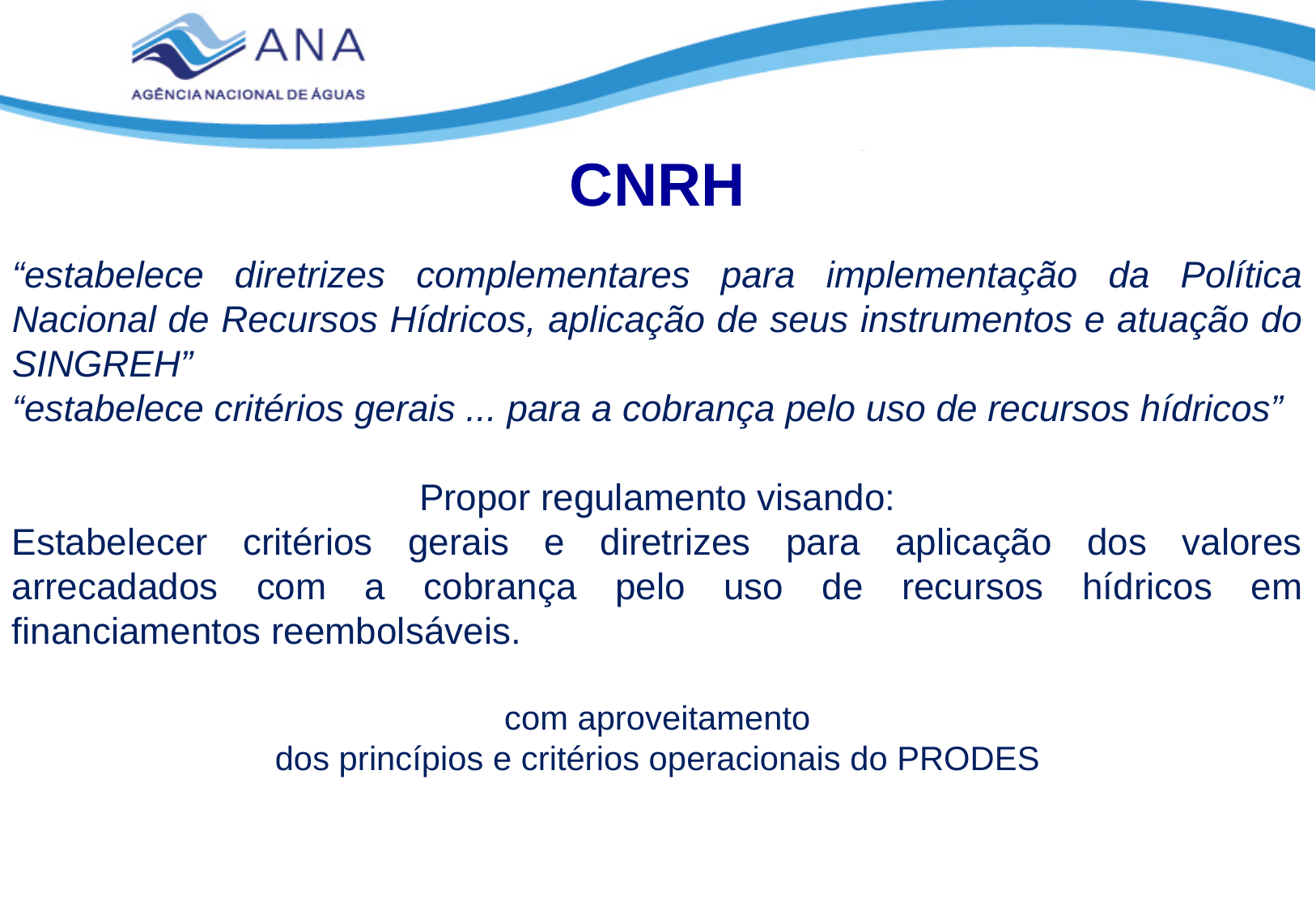

CNRH
“estabelece diretrizes complementares para implementação da Política Nacional de Recursos Hídricos, aplicação de seus instrumentos e atuação do SINGREH”
“estabelece critérios gerais ... para a cobrança pelo uso de recursos hídricos”

Propor regulamento visando:
Estabelecer critérios gerais e diretrizes para aplicação dos valores arrecadados com a cobrança pelo uso de recursos hídricos em financiamentos reembolsáveis.

com aproveitamento
dos princípios e critérios operacionais do PRODES